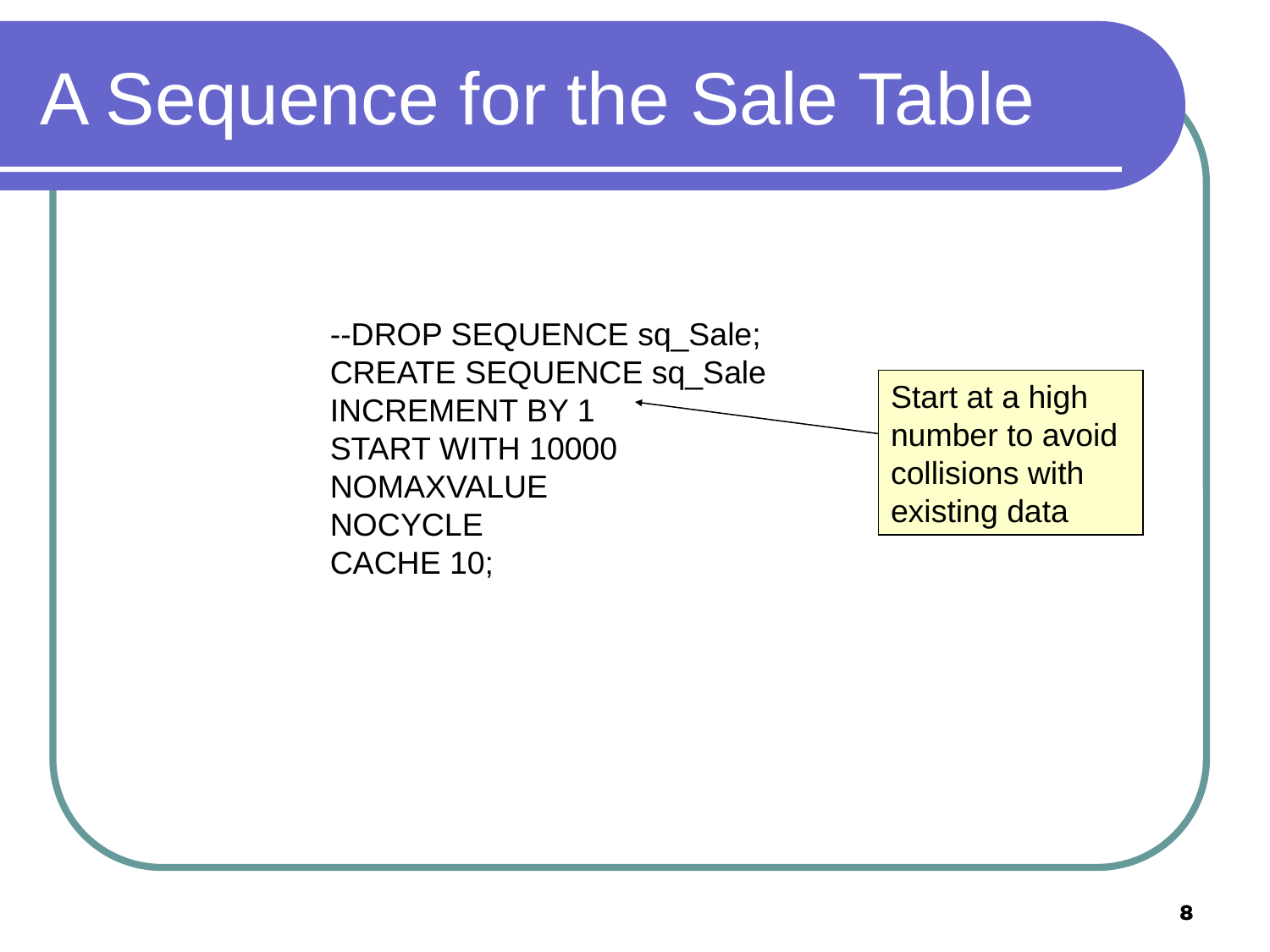

# A Sequence for the Sale Table
--DROP SEQUENCE sq_Sale;
CREATE SEQUENCE sq_Sale
INCREMENT BY 1
START WITH 10000
NOMAXVALUE
NOCYCLE
CACHE 10;
Start at a high number to avoid collisions with existing data

8